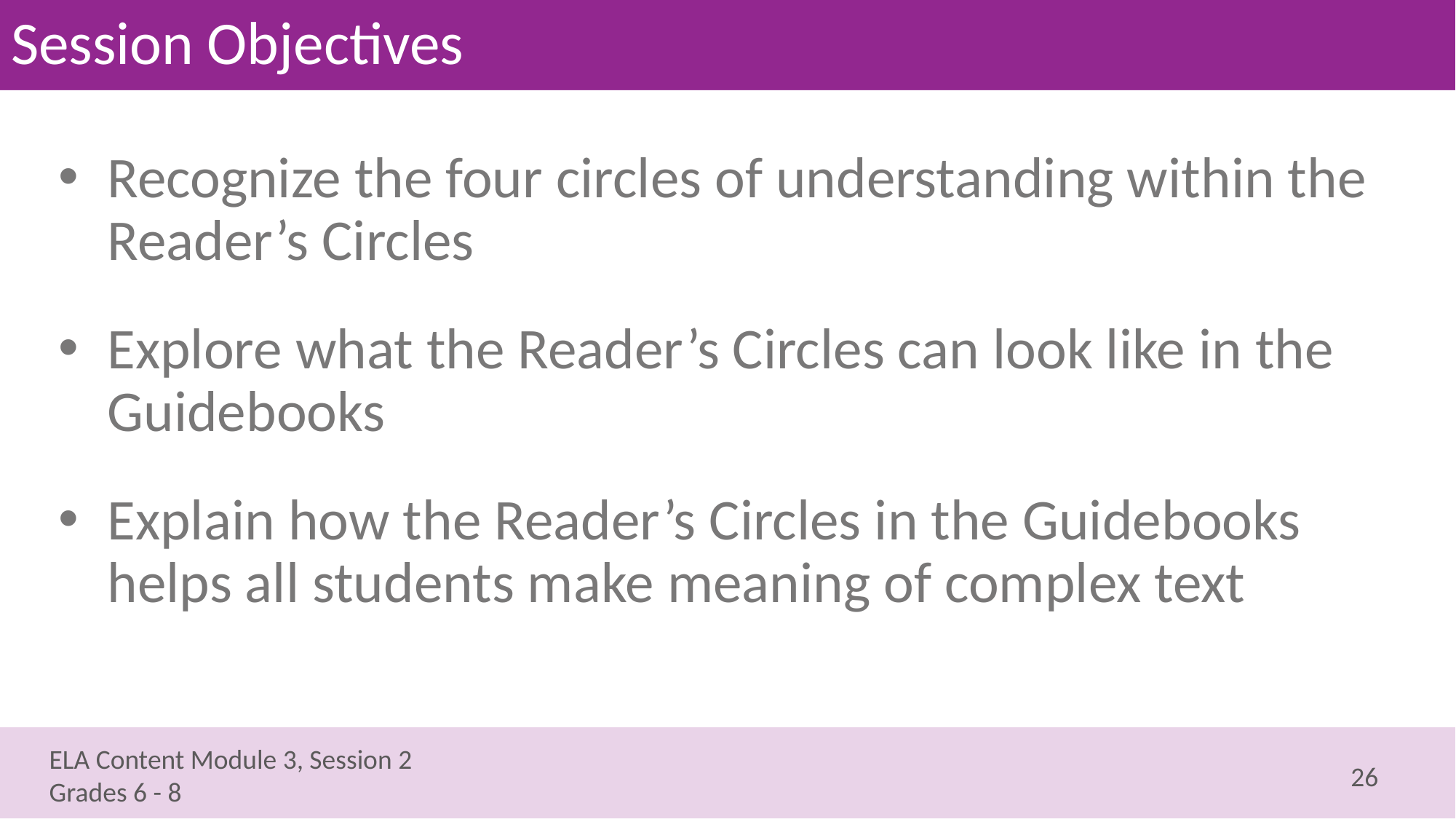

# Session Objectives
Recognize the four circles of understanding within the Reader’s Circles

Explore what the Reader’s Circles can look like in the Guidebooks

Explain how the Reader’s Circles in the Guidebooks helps all students make meaning of complex text
26